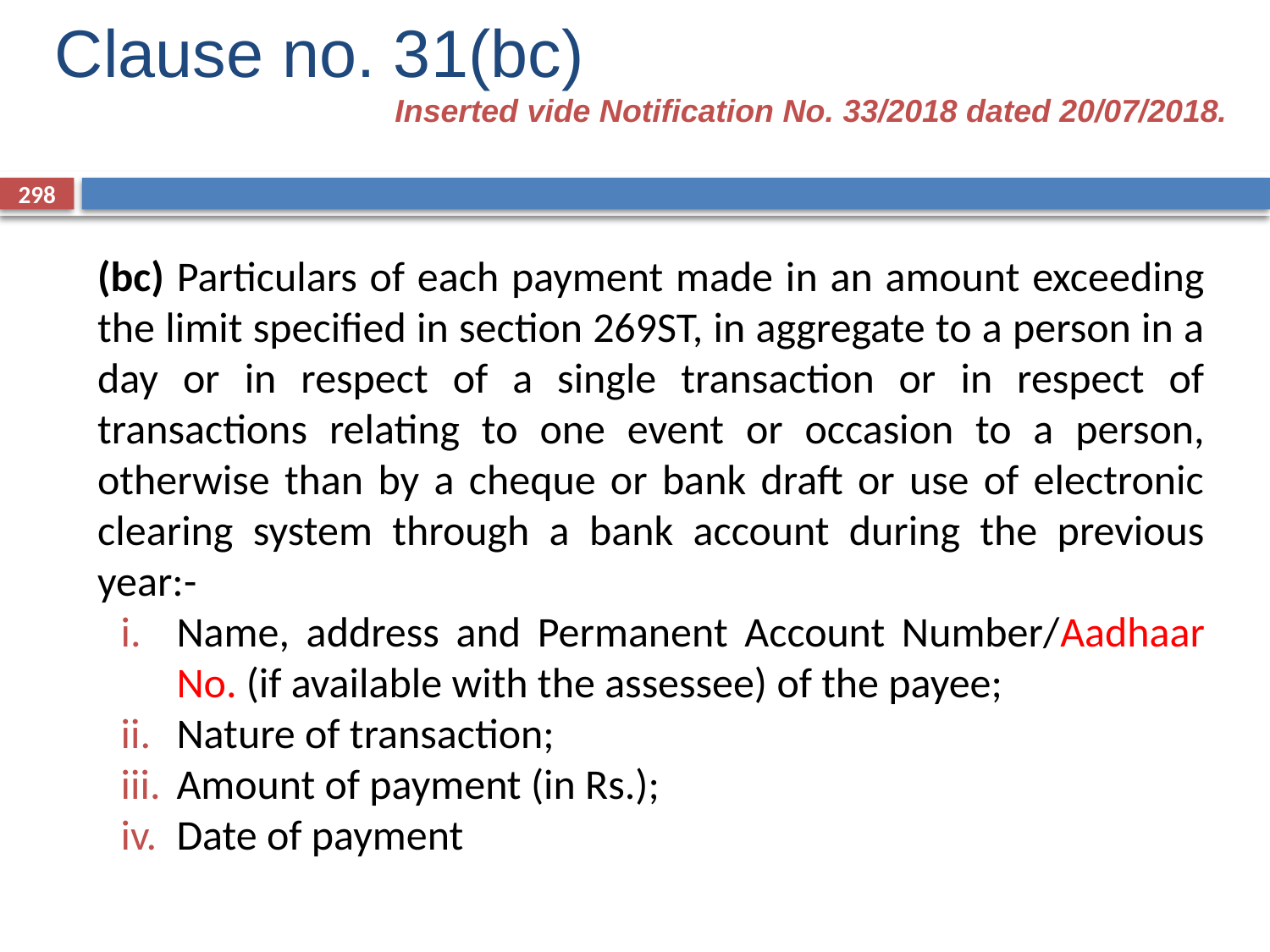

Clause no. 31(bc)
Inserted vide Notification No. 33/2018 dated 20/07/2018.

298
(bc) Particulars of each payment made in an amount exceeding the limit specified in section 269ST, in aggregate to a person in a day or in respect of a single transaction or in respect of transactions relating to one event or occasion to a person, otherwise than by a cheque or bank draft or use of electronic clearing system through a bank account during the previous year:-
Name, address and Permanent Account Number/Aadhaar No. (if available with the assessee) of the payee;
Nature of transaction;
Amount of payment (in Rs.);
Date of payment